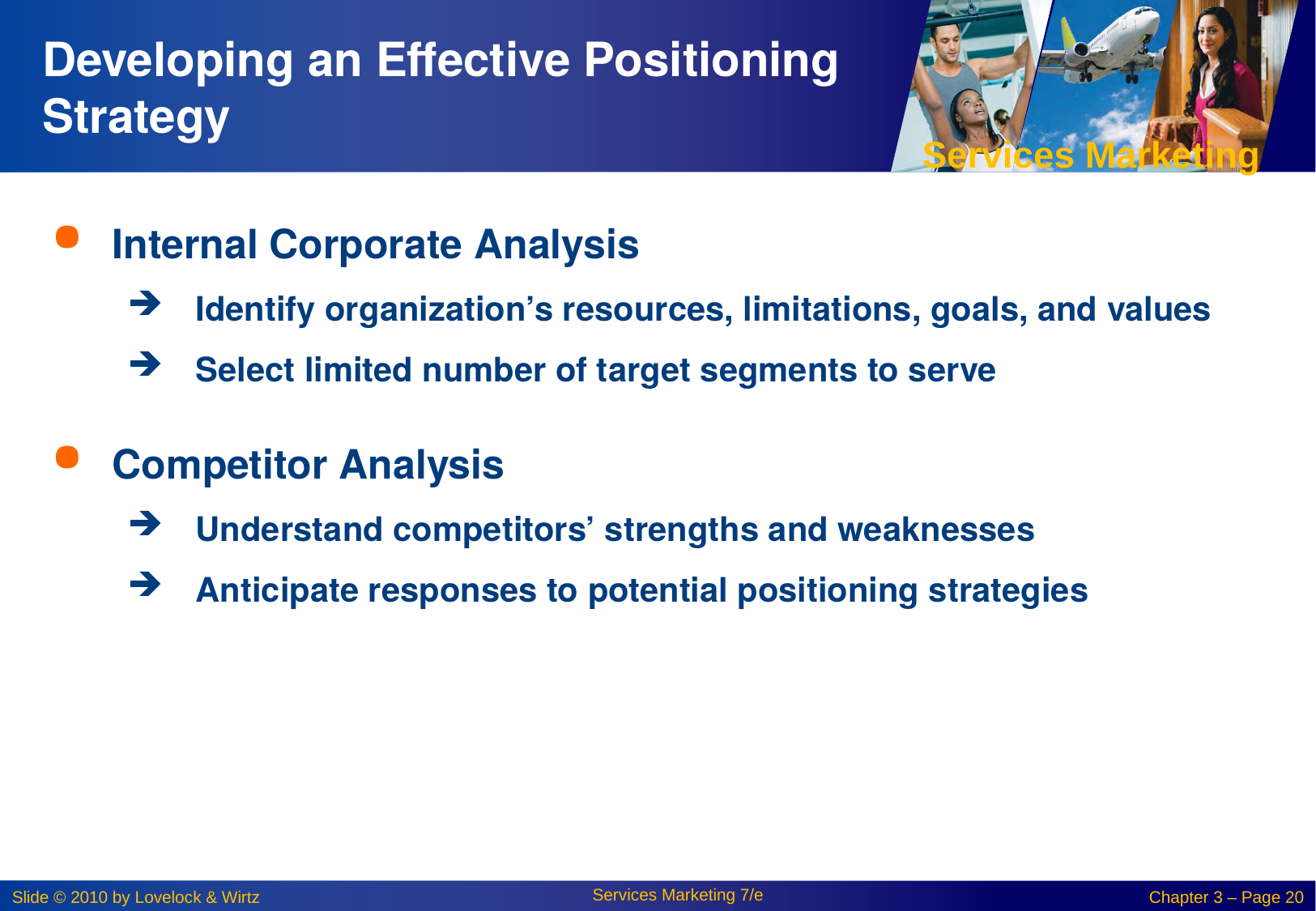

# Developing an Effective Positioning Strategy
Internal Corporate Analysis
Identify organization’s resources, limitations, goals, and values
Select limited number of target segments to serve
Competitor Analysis
Understand competitors’ strengths and weaknesses
Anticipate responses to potential positioning strategies